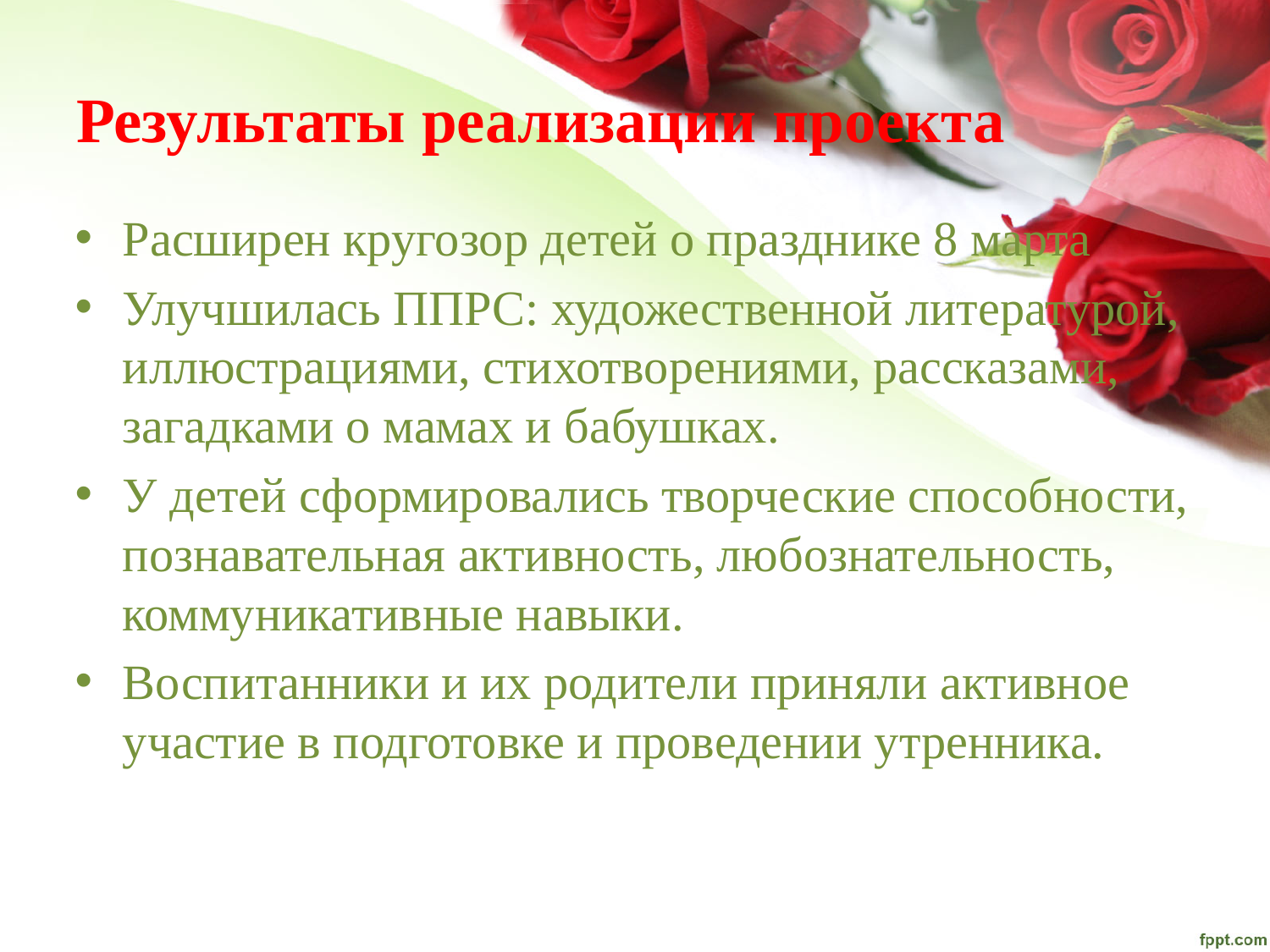

# Результаты реализации проекта
Расширен кругозор детей о празднике 8 марта
Улучшилась ППРС: художественной литературой, иллюстрациями, стихотворениями, рассказами, загадками о мамах и бабушках.
У детей сформировались творческие способности, познавательная активность, любознательность, коммуникативные навыки.
Воспитанники и их родители приняли активное участие в подготовке и проведении утренника.